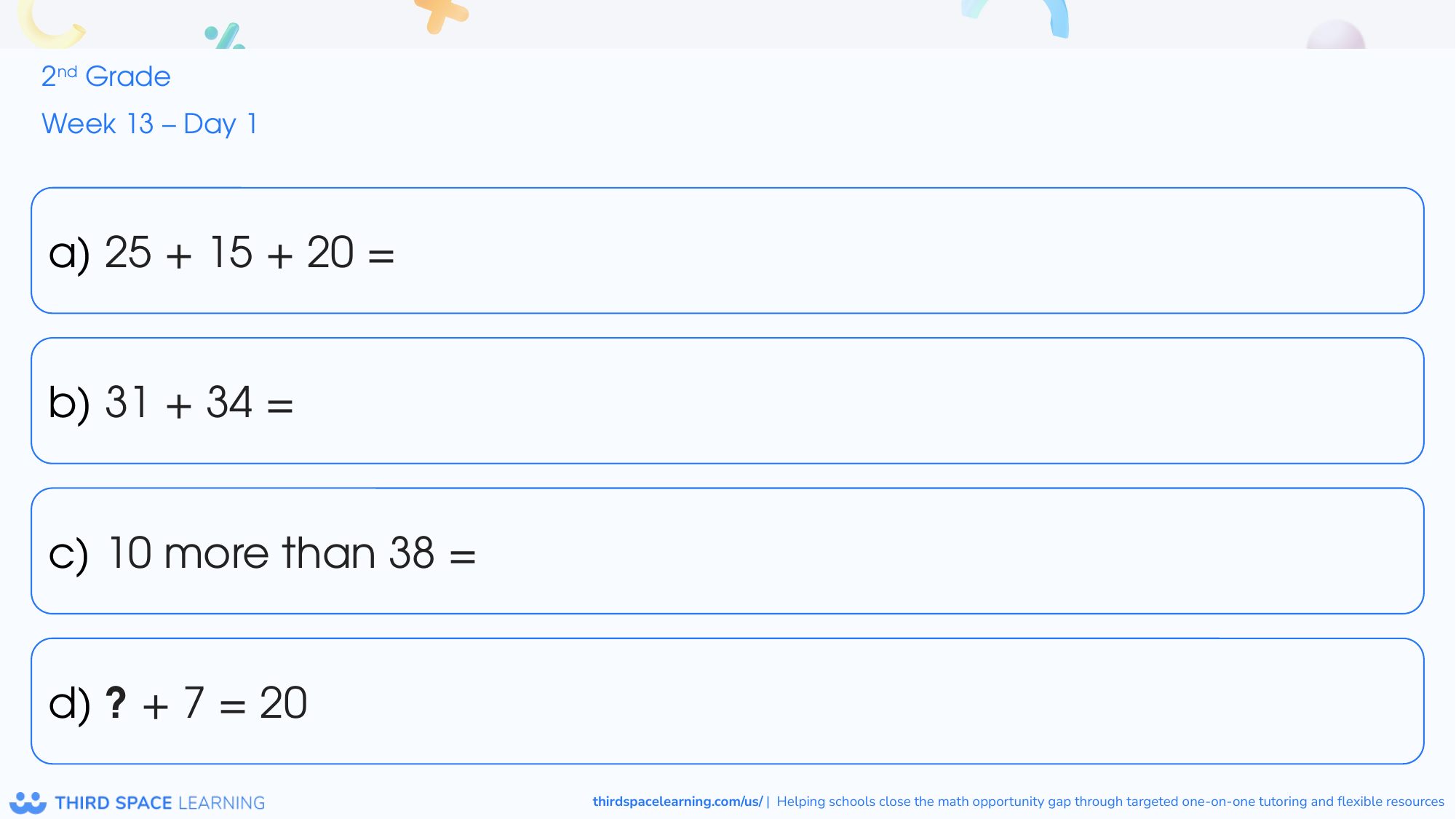

2nd Grade
Week 13 – Day 1
25 + 15 + 20 =
31 + 34 =
10 more than 38 =
? + 7 = 20